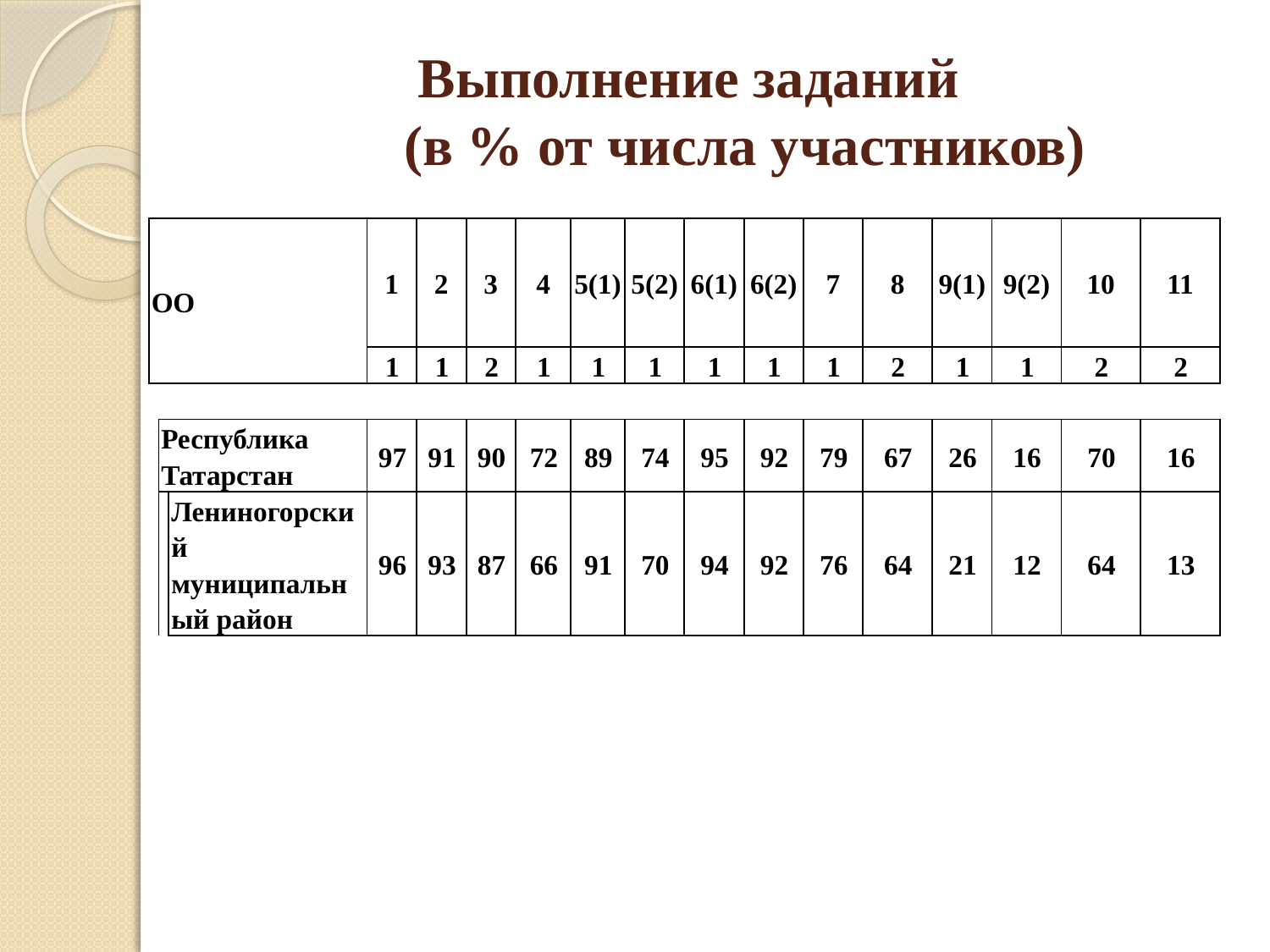

# Выполнение заданий (в % от числа участников)
| ОО |  |  | 1 | 2 | 3 | 4 | 5(1) | 5(2) | 6(1) | 6(2) | 7 | 8 | 9(1) | 9(2) | 10 | 11 |
| --- | --- | --- | --- | --- | --- | --- | --- | --- | --- | --- | --- | --- | --- | --- | --- | --- |
|  |  |  | 1 | 1 | 2 | 1 | 1 | 1 | 1 | 1 | 1 | 2 | 1 | 1 | 2 | 2 |
|  |  |  |  |  |  |  |  |  |  |  |  |  |  |  |  |  |
|  | Республика Татарстан |  | 97 | 91 | 90 | 72 | 89 | 74 | 95 | 92 | 79 | 67 | 26 | 16 | 70 | 16 |
|  |  | Лениногорский муниципальный район | 96 | 93 | 87 | 66 | 91 | 70 | 94 | 92 | 76 | 64 | 21 | 12 | 64 | 13 |